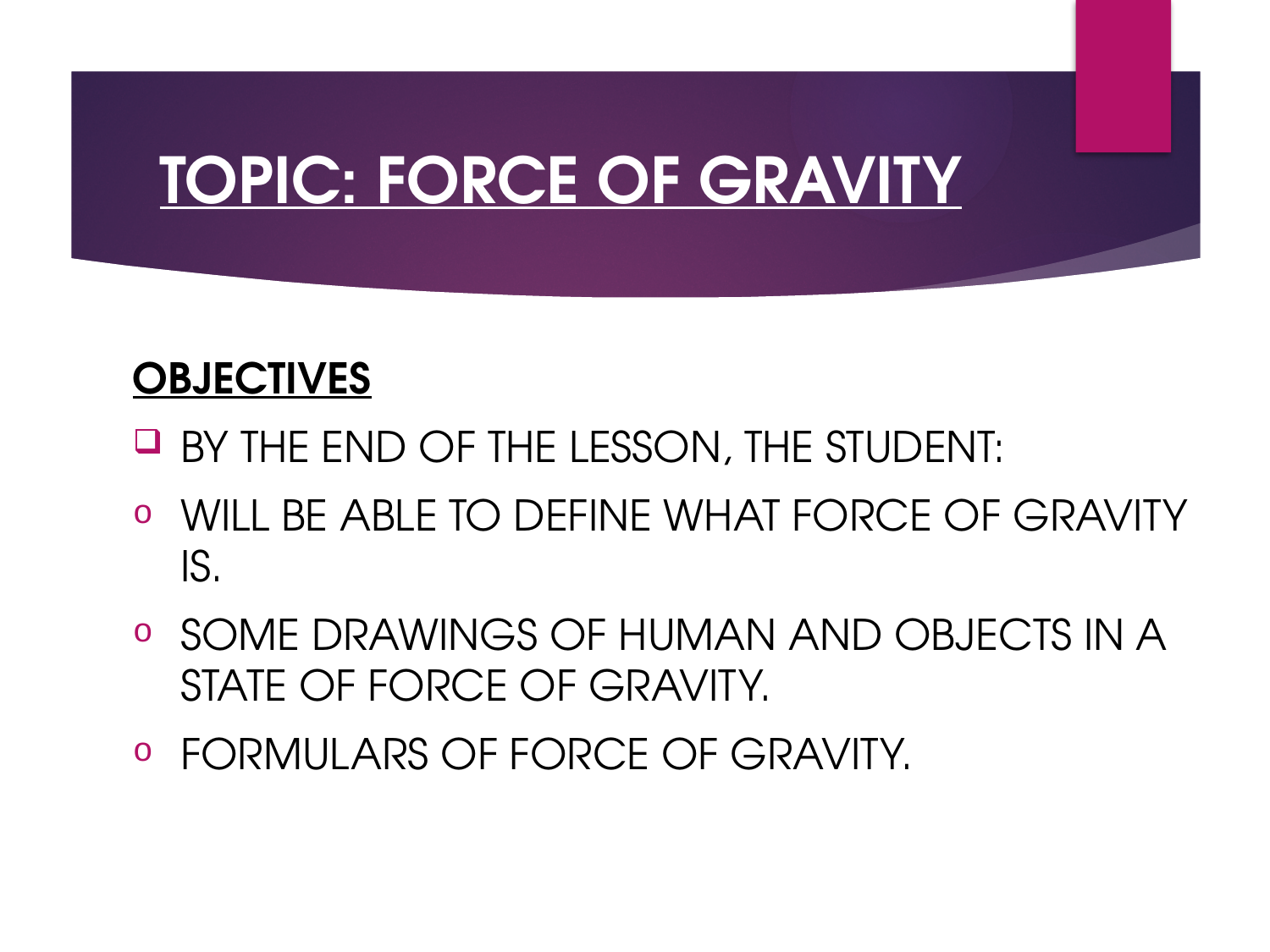

# TOPIC: FORCE OF GRAVITY
OBJECTIVES
BY THE END OF THE LESSON, THE STUDENT:
WILL BE ABLE TO DEFINE WHAT FORCE OF GRAVITY IS.
SOME DRAWINGS OF HUMAN AND OBJECTS IN A STATE OF FORCE OF GRAVITY.
FORMULARS OF FORCE OF GRAVITY.